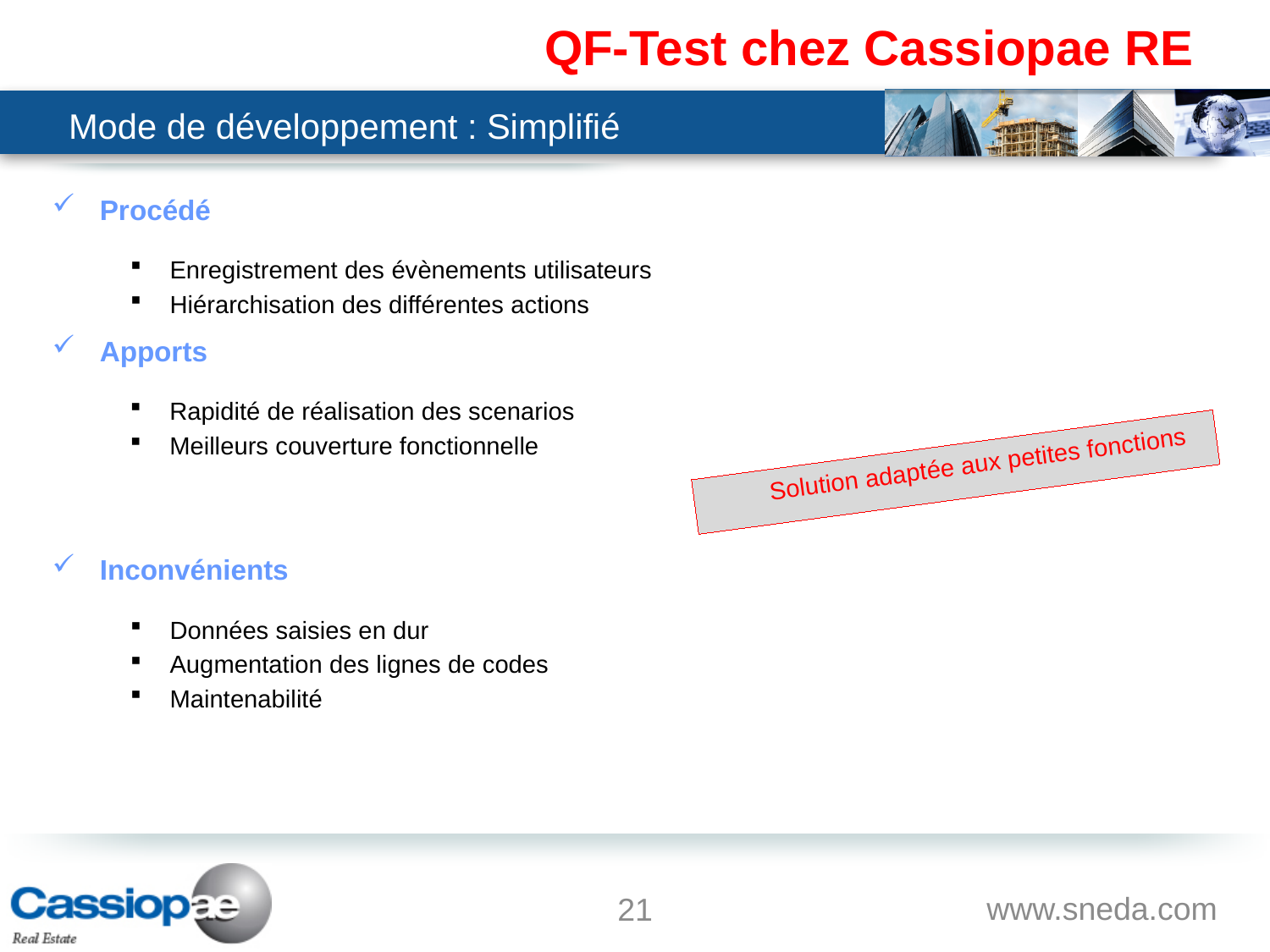

# QF-Test chez Cassiopae RE
Mode de développement : Simplifié
Procédé
Enregistrement des évènements utilisateurs
Hiérarchisation des différentes actions

Apports
Rapidité de réalisation des scenarios
Meilleurs couverture fonctionnelle
Solution adaptée aux petites fonctions
Inconvénients
Données saisies en dur
Augmentation des lignes de codes
Maintenabilité